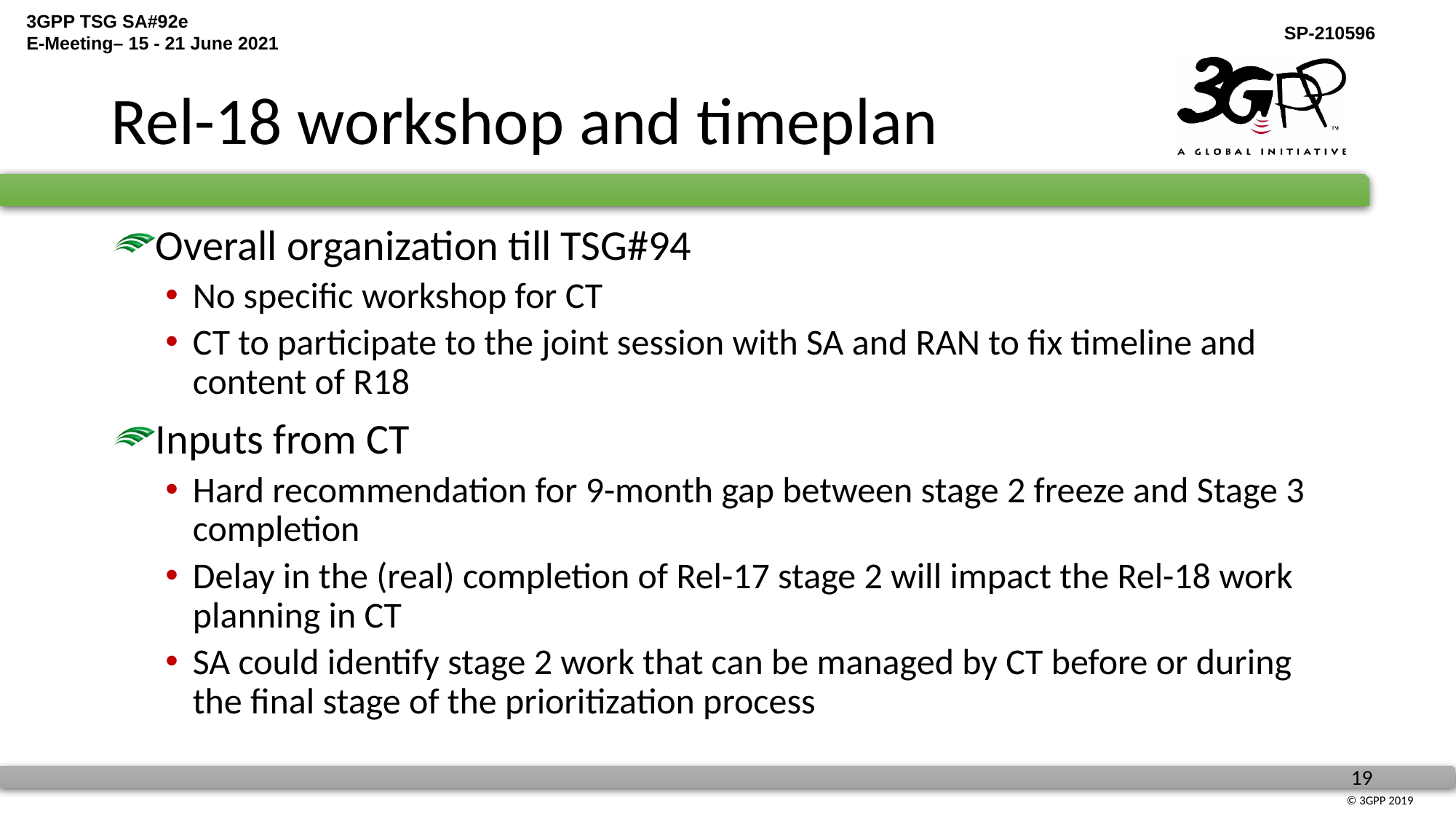

# Rel-18 workshop and timeplan
Overall organization till TSG#94
No specific workshop for CT
CT to participate to the joint session with SA and RAN to fix timeline and content of R18
Inputs from CT
Hard recommendation for 9-month gap between stage 2 freeze and Stage 3 completion
Delay in the (real) completion of Rel-17 stage 2 will impact the Rel-18 work planning in CT
SA could identify stage 2 work that can be managed by CT before or during the final stage of the prioritization process